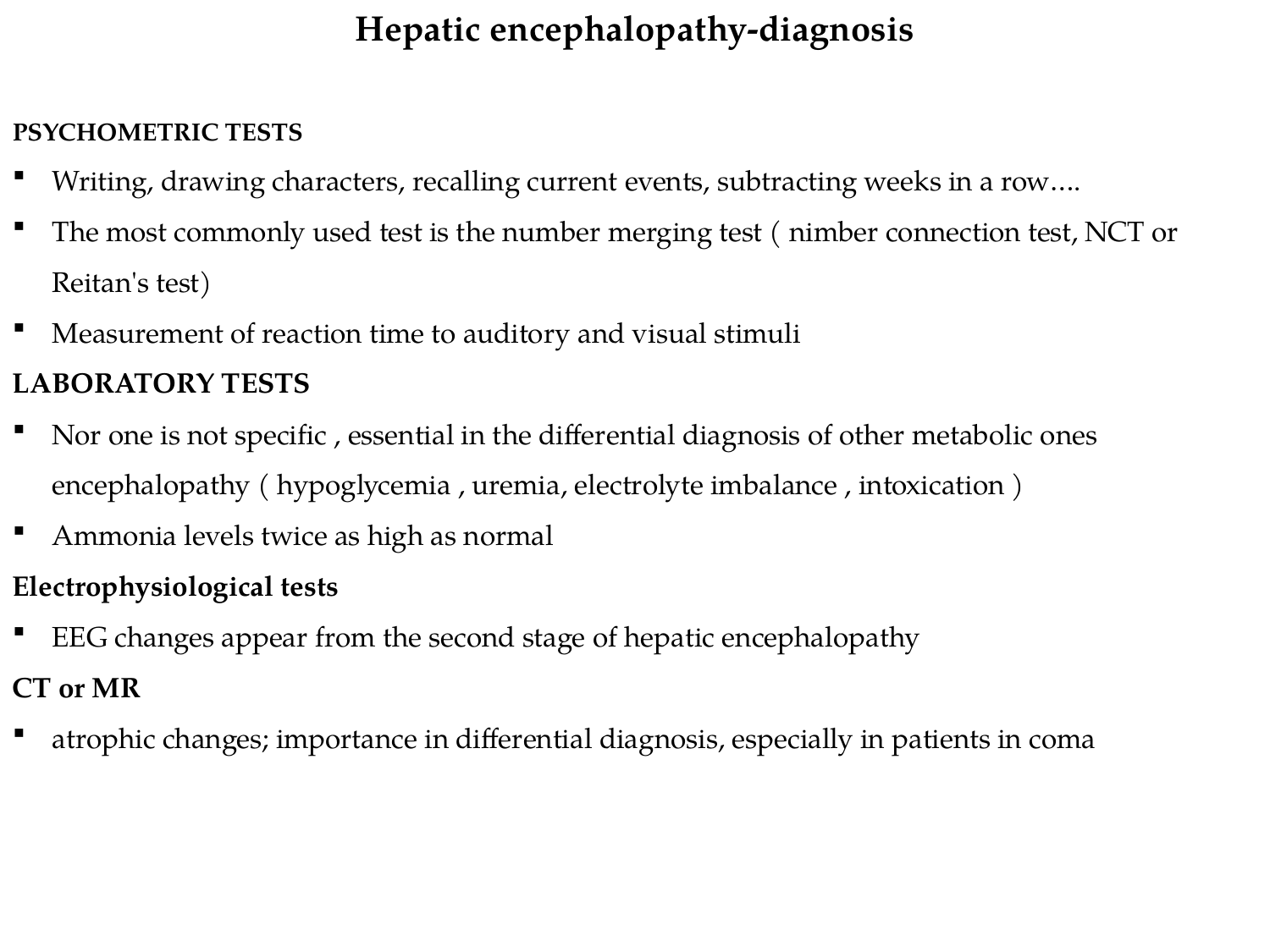

Hepatic encephalopathy-diagnosis
PSYCHOMETRIC TESTS
Writing, drawing characters, recalling current events, subtracting weeks in a row….
The most commonly used test is the number merging test ( nimber connection test, NCT or Reitan's test)
Measurement of reaction time to auditory and visual stimuli
LABORATORY TESTS
Nor one is not specific , essential in the differential diagnosis of other metabolic ones encephalopathy ( hypoglycemia , uremia, electrolyte imbalance , intoxication )
Ammonia levels twice as high as normal
Electrophysiological tests
EEG changes appear from the second stage of hepatic encephalopathy
CT or MR
atrophic changes; importance in differential diagnosis, especially in patients in coma